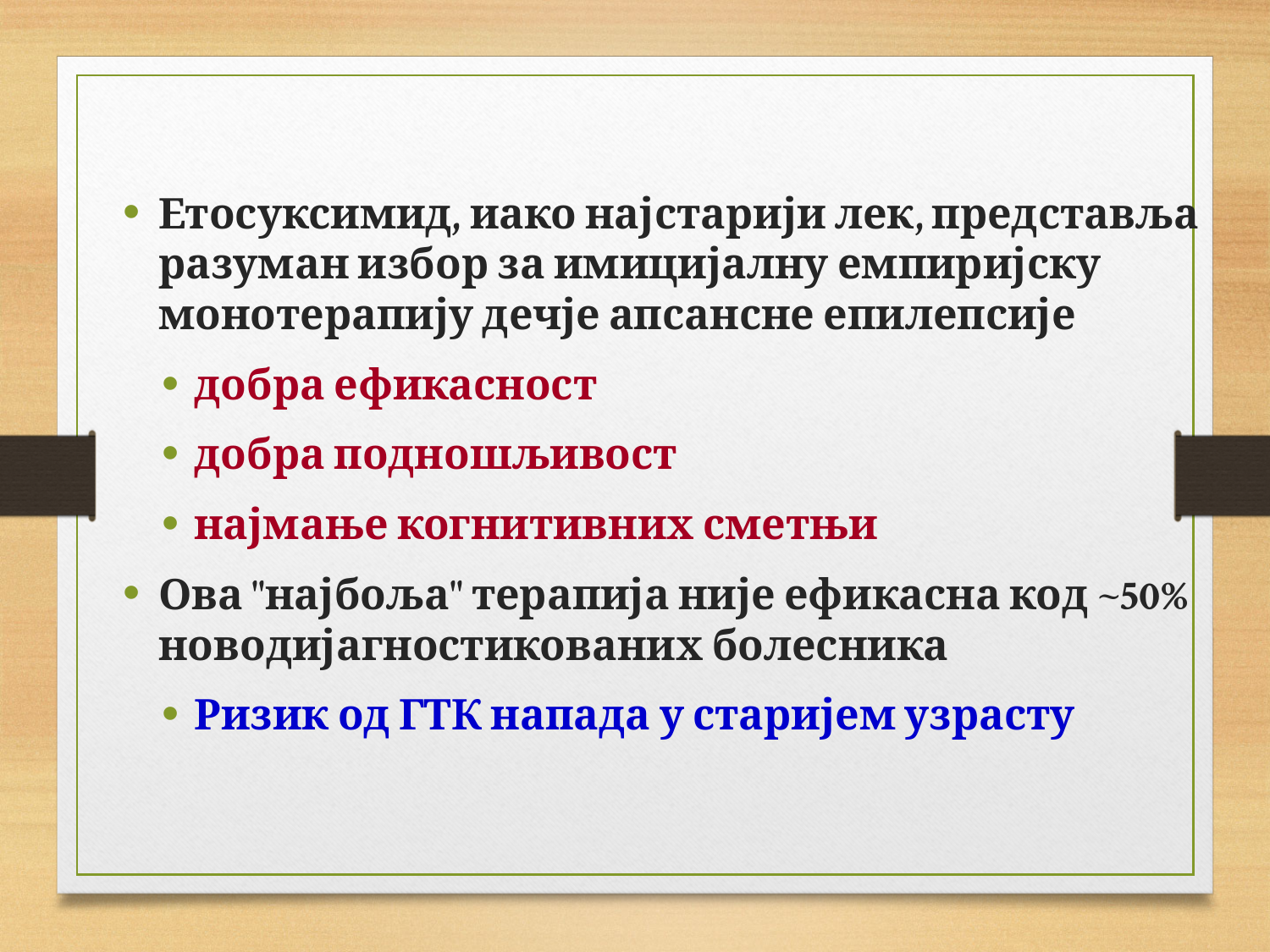

Етосуксимид, иако најстарији лек, представља разуман избор за имицијалну емпиријску монотерапију дечје апсансне епилепсије
добра ефикасност
добра подношљивост
најмање когнитивних сметњи
Ова "најбоља" терапија није ефикасна код ~50% новодијагностикованих болесника
Ризик од ГТК напада у старијем узрасту